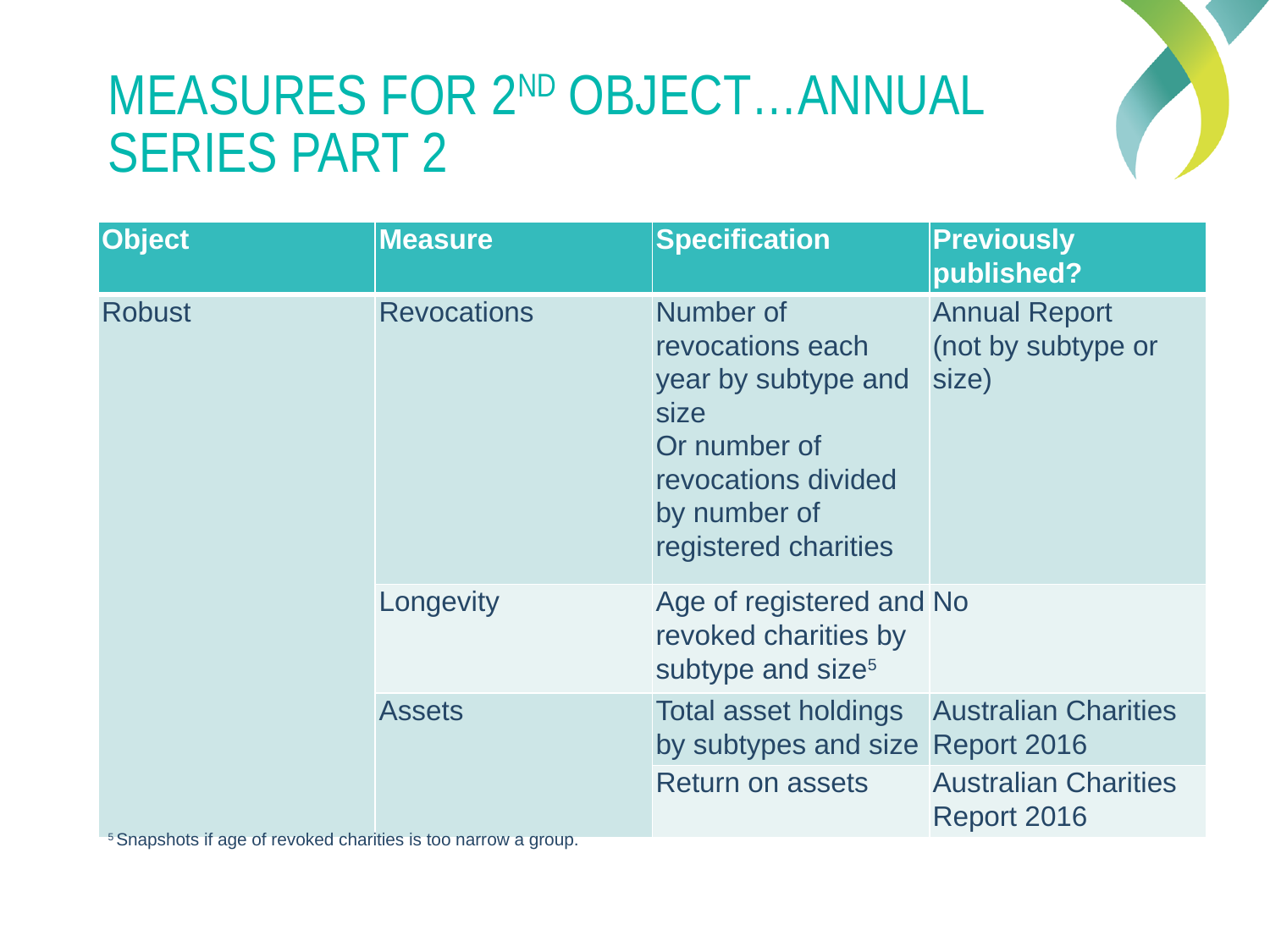

# Measures for 2nd object…annual series part 2
| Object | Measure | Specification | Previously published? |
| --- | --- | --- | --- |
| Robust | Revocations | Number of revocations each year by subtype and size Or number of revocations divided by number of registered charities | Annual Report (not by subtype or size) |
|  | Longevity | Age of registered and revoked charities by subtype and size5 | No |
|  | Assets | Total asset holdings by subtypes and size | Australian Charities Report 2016 |
|  |  | Return on assets | Australian Charities Report 2016 |
5 Snapshots if age of revoked charities is too narrow a group.